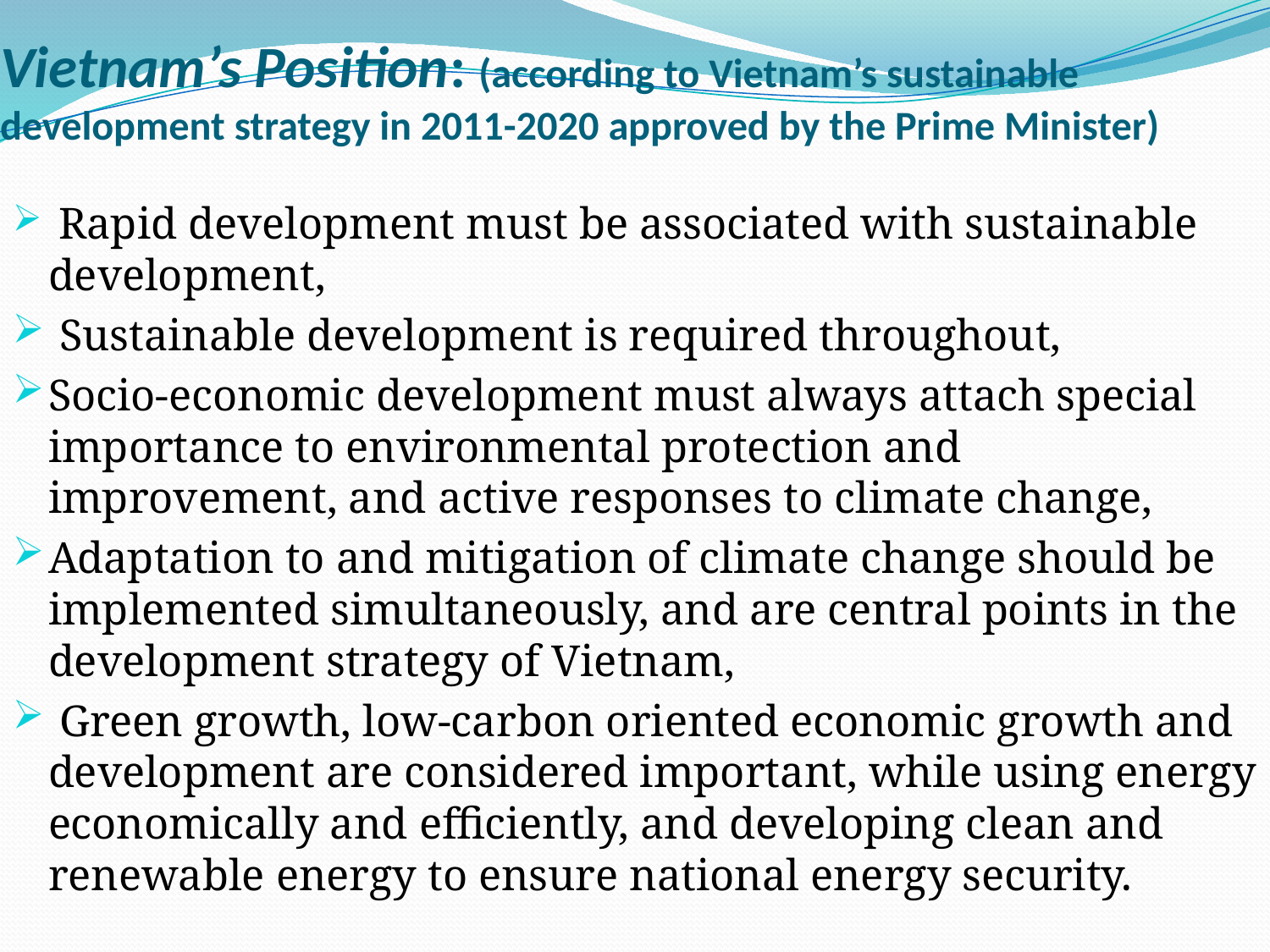

# Vietnam’s Position: (according to Vietnam’s sustainable development strategy in 2011-2020 approved by the Prime Minister)
 Rapid development must be associated with sustainable development,
 Sustainable development is required throughout,
Socio-economic development must always attach special importance to environmental protection and improvement, and active responses to climate change,
Adaptation to and mitigation of climate change should be implemented simultaneously, and are central points in the development strategy of Vietnam,
 Green growth, low-carbon oriented economic growth and development are considered important, while using energy economically and efficiently, and developing clean and renewable energy to ensure national energy security.